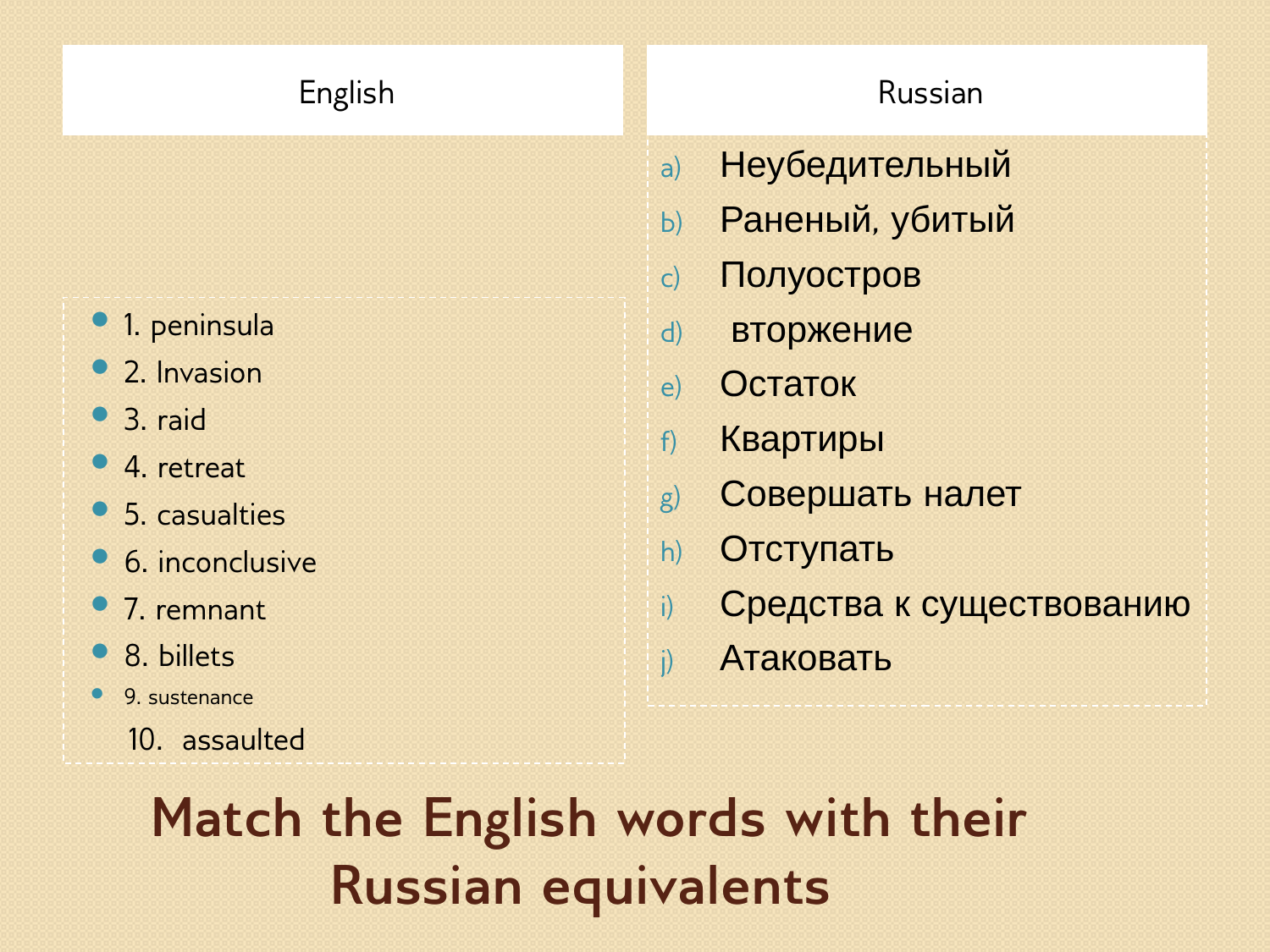

English
Russian
Неубедительный
Раненый, убитый
Полуостров
 вторжение
Остаток
Квартиры
Совершать налет
Отступать
Средства к существованию
Атаковать
1. peninsula
2. Invasion
3. raid
4. retreat
5. casualties
6. inconclusive
7. remnant
8. billets
9. sustenance
    10.  assaulted
# Match the English words with their Russian equivalents